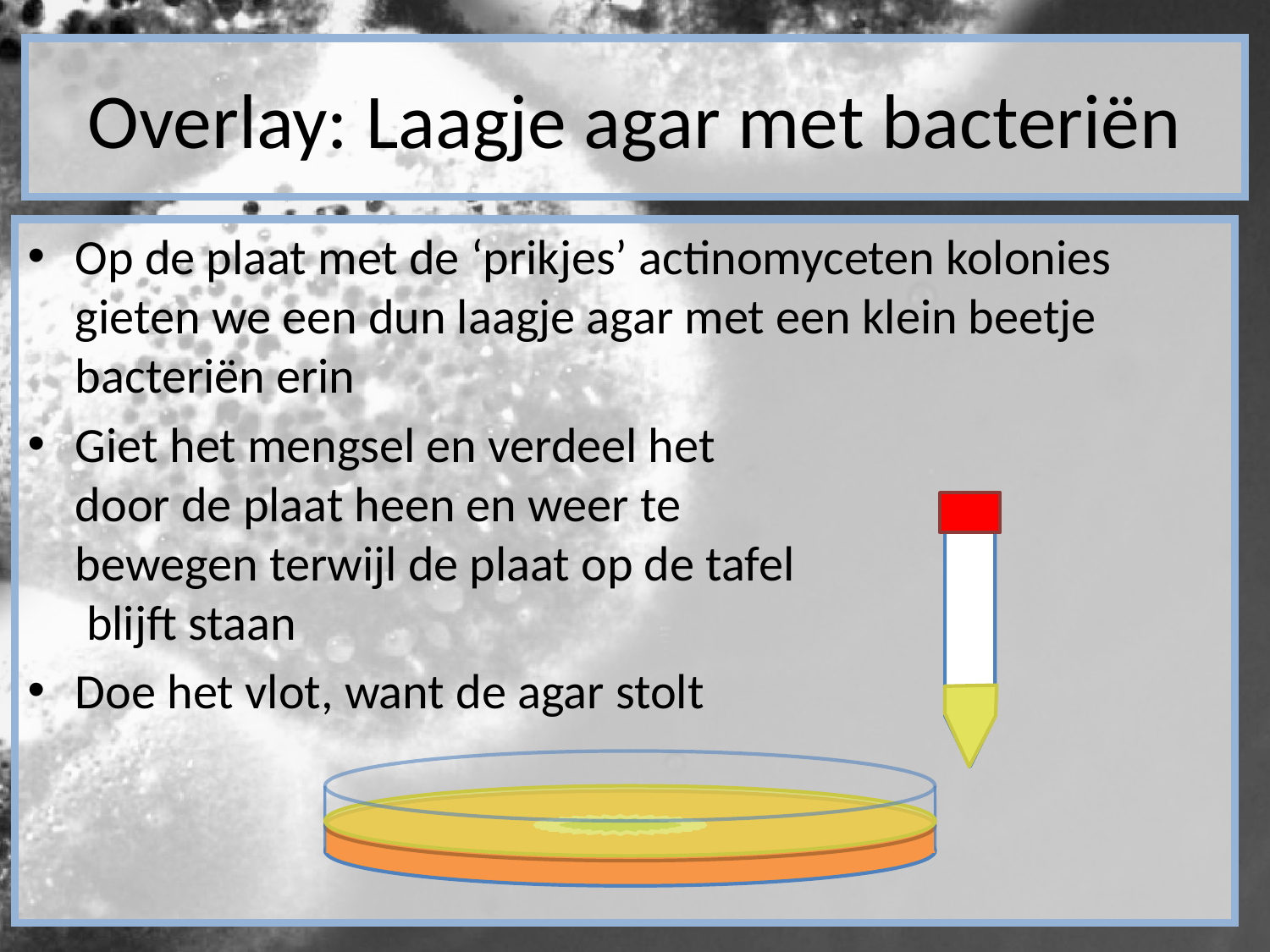

# Overlay: Laagje agar met bacteriën
Op de plaat met de ‘prikjes’ actinomyceten kolonies gieten we een dun laagje agar met een klein beetje bacteriën erin
Giet het mengsel en verdeel het
door de plaat heen en weer te
bewegen terwijl de plaat op de tafel
 blijft staan
Doe het vlot, want de agar stolt